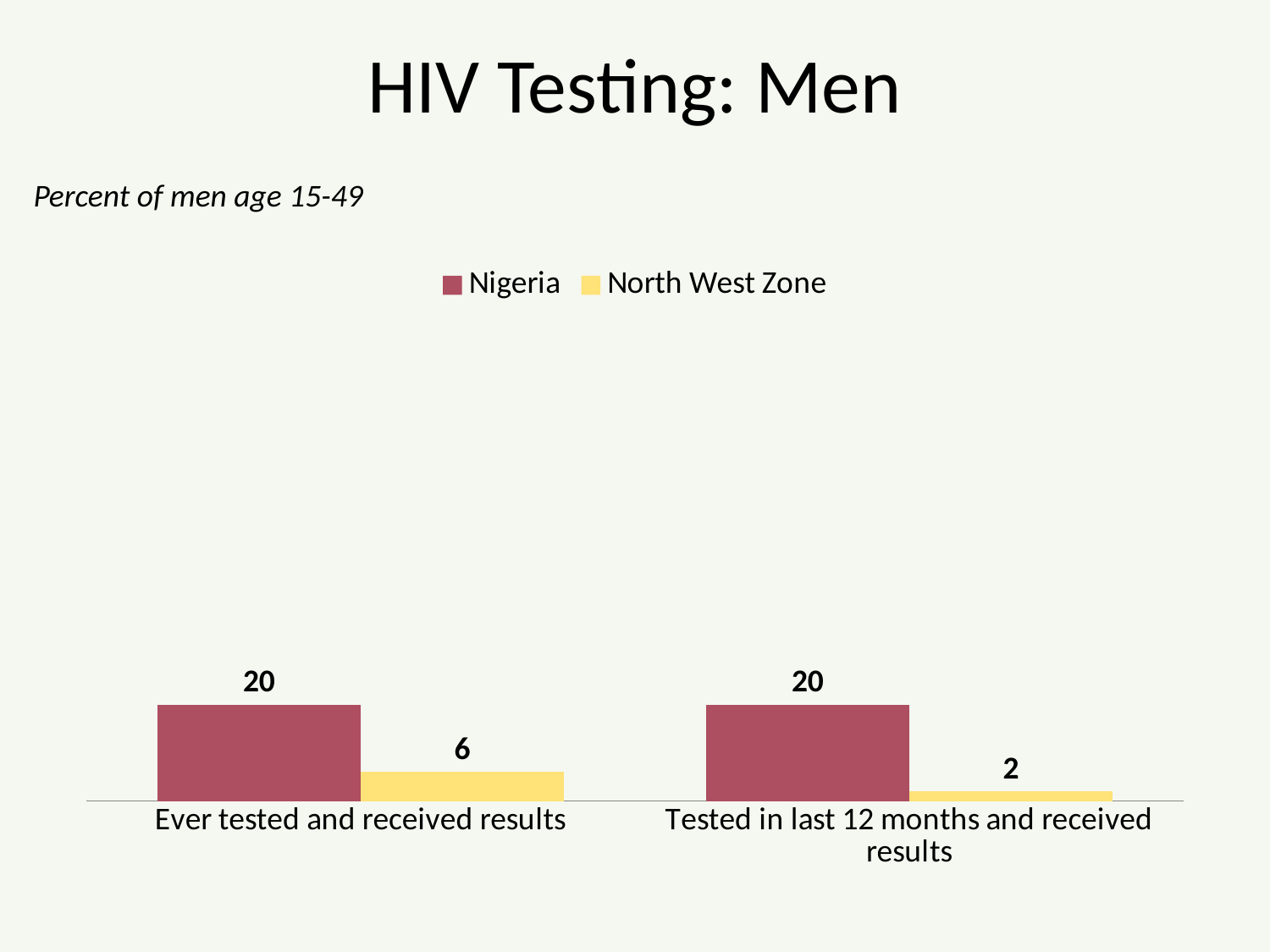

# HIV Testing: Men
Percent of men age 15-49

### Chart

| Category | Nigeria | North West Zone |
|---|---|---|
| Ever tested and received results | 20.0 | 6.0 |
| Tested in last 12 months and received results | 20.0 | 2.0 |